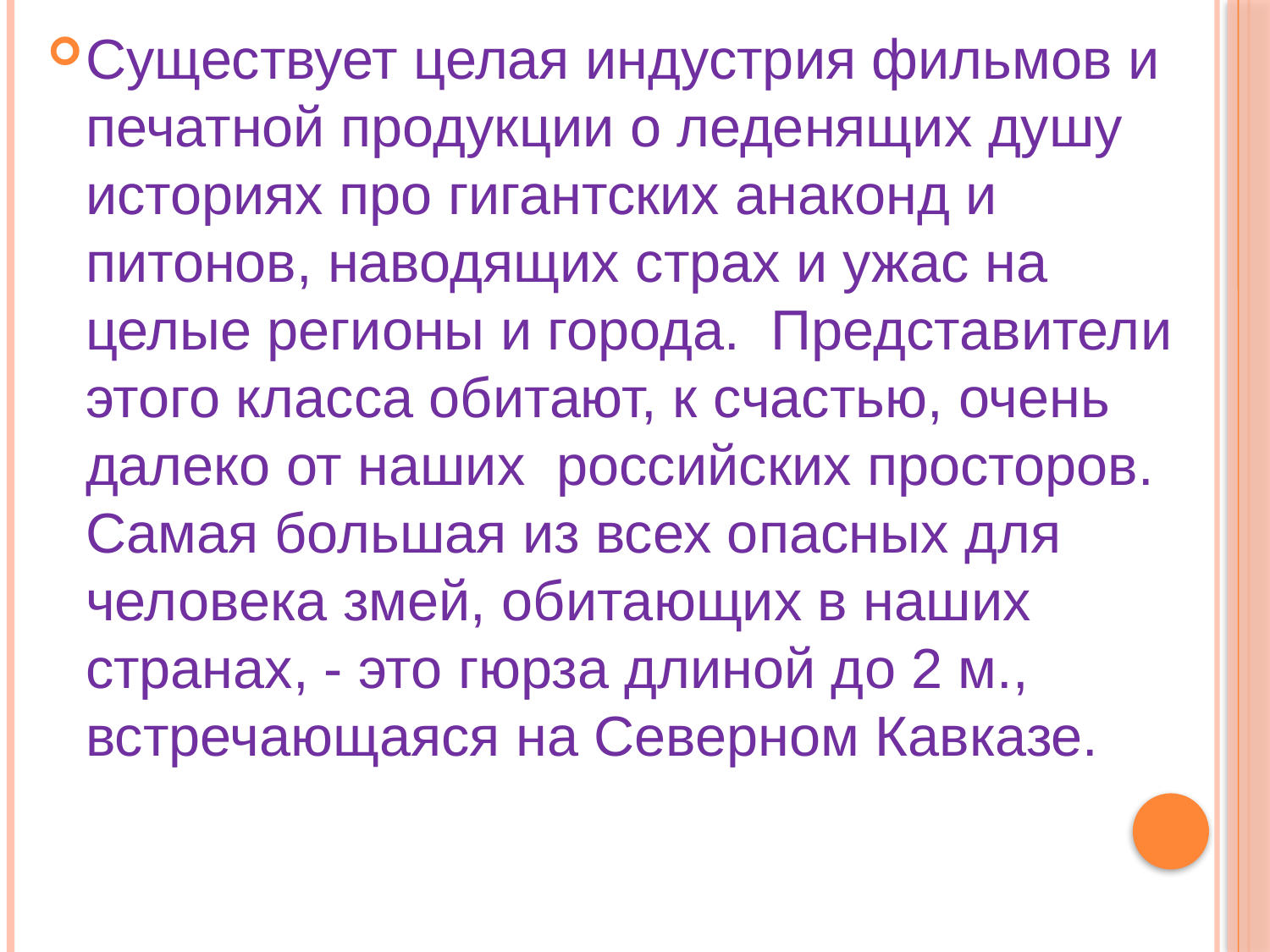

Существует целая индустрия фильмов и печатной продукции о леденящих душу историях про гигантских анаконд и питонов, наводящих страх и ужас на целые регионы и города.  Представители этого класса обитают, к счастью, очень далеко от наших  российских просторов. Самая большая из всех опасных для человека змей, обитающих в наших странах, - это гюрза длиной до 2 м., встречающаяся на Северном Кавказе.
#